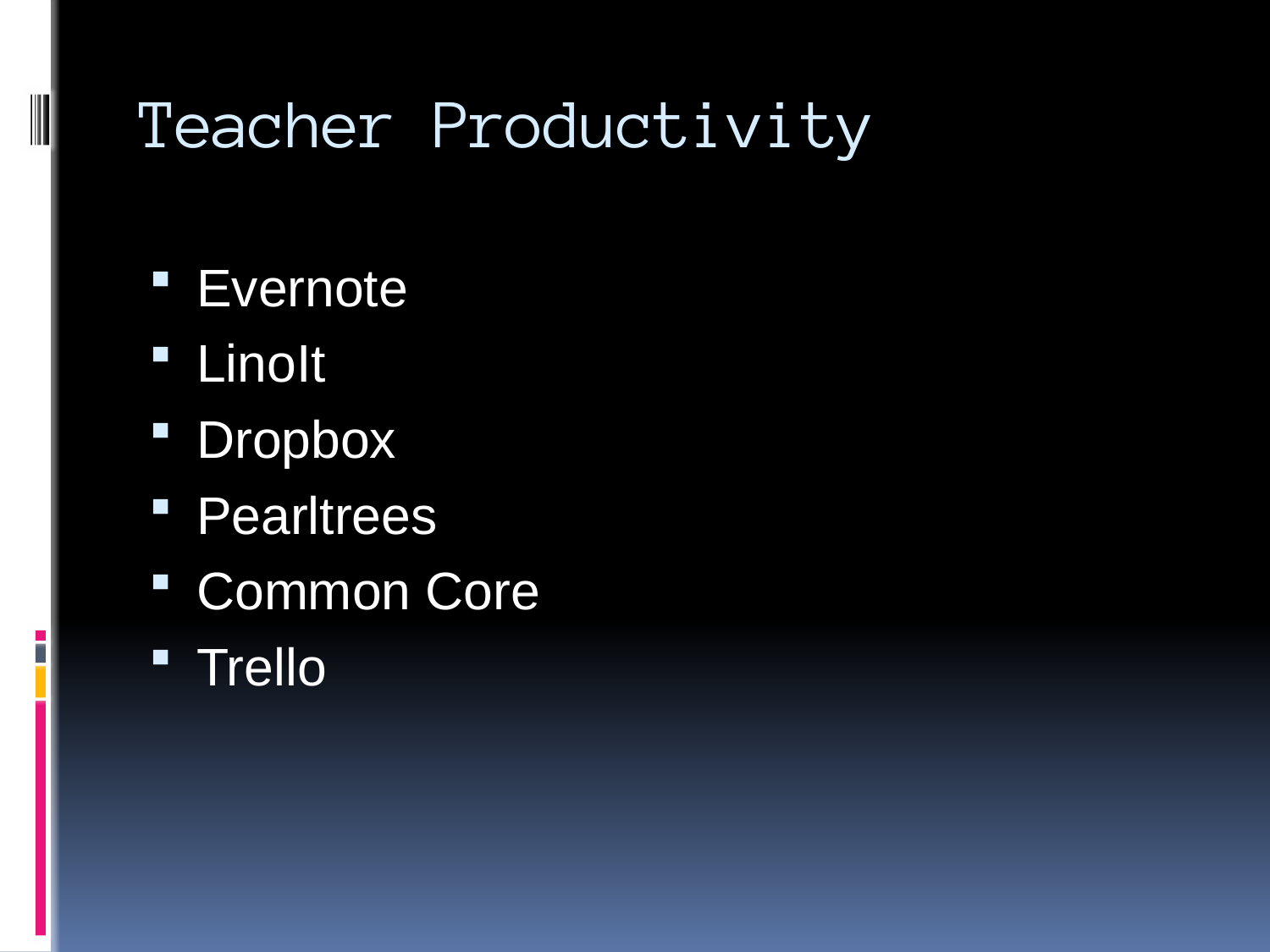

# Teacher Productivity
Evernote
LinoIt
Dropbox
Pearltrees
Common Core
Trello